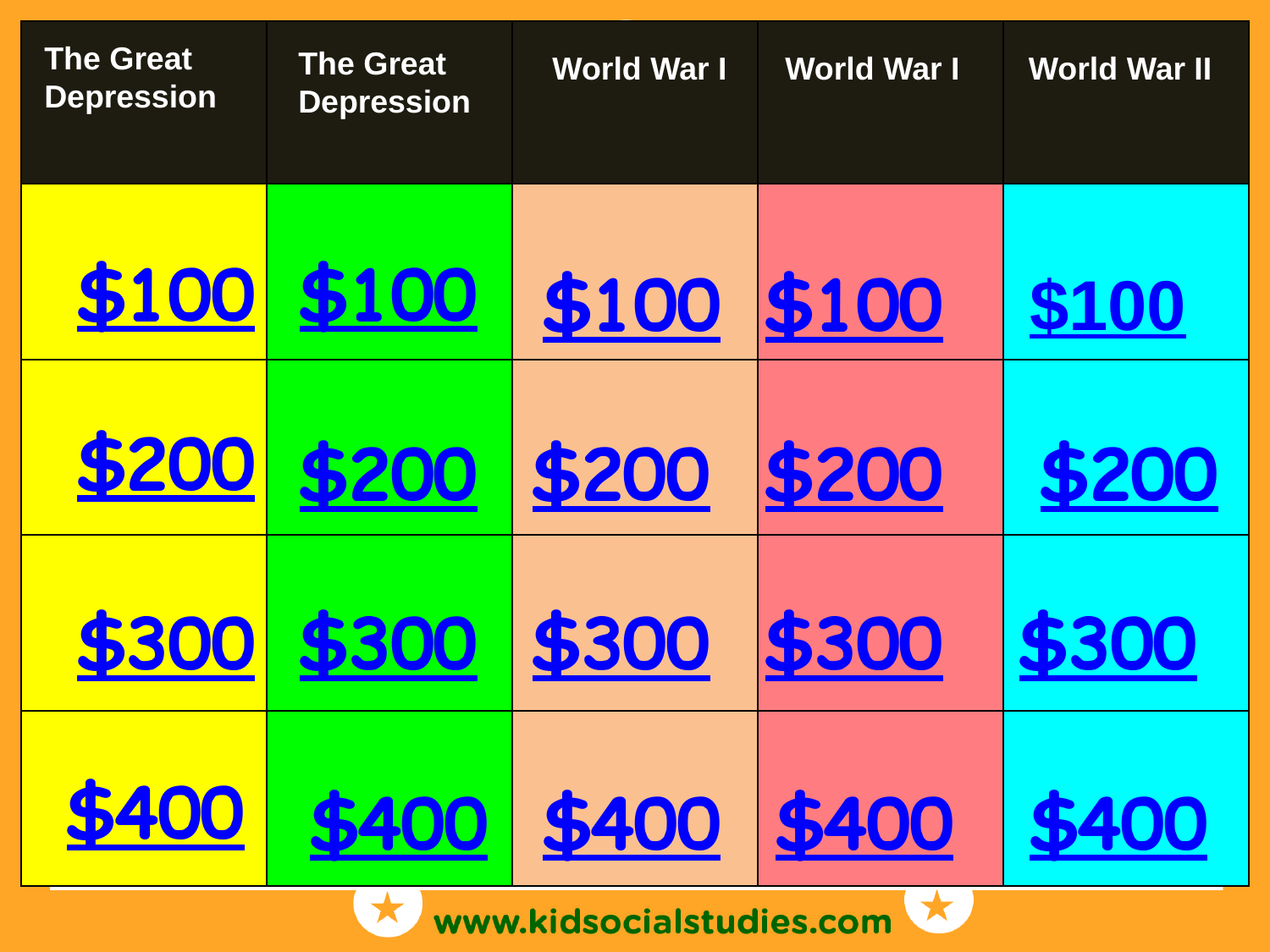

|  |  |  |  |  |
| --- | --- | --- | --- | --- |
|  |  |  |  |  |
|  |  |  |  |  |
|  |  |  |  |  |
|  |  |  |  |  |
The Great Depression
The Great Depression
World War I
World War I
World War II
$100
$100
$100
$100
$100
$200
$200
$200
$200
$200
$300
$300
$300
$300
$300
$400
$400
$400
$400
$400